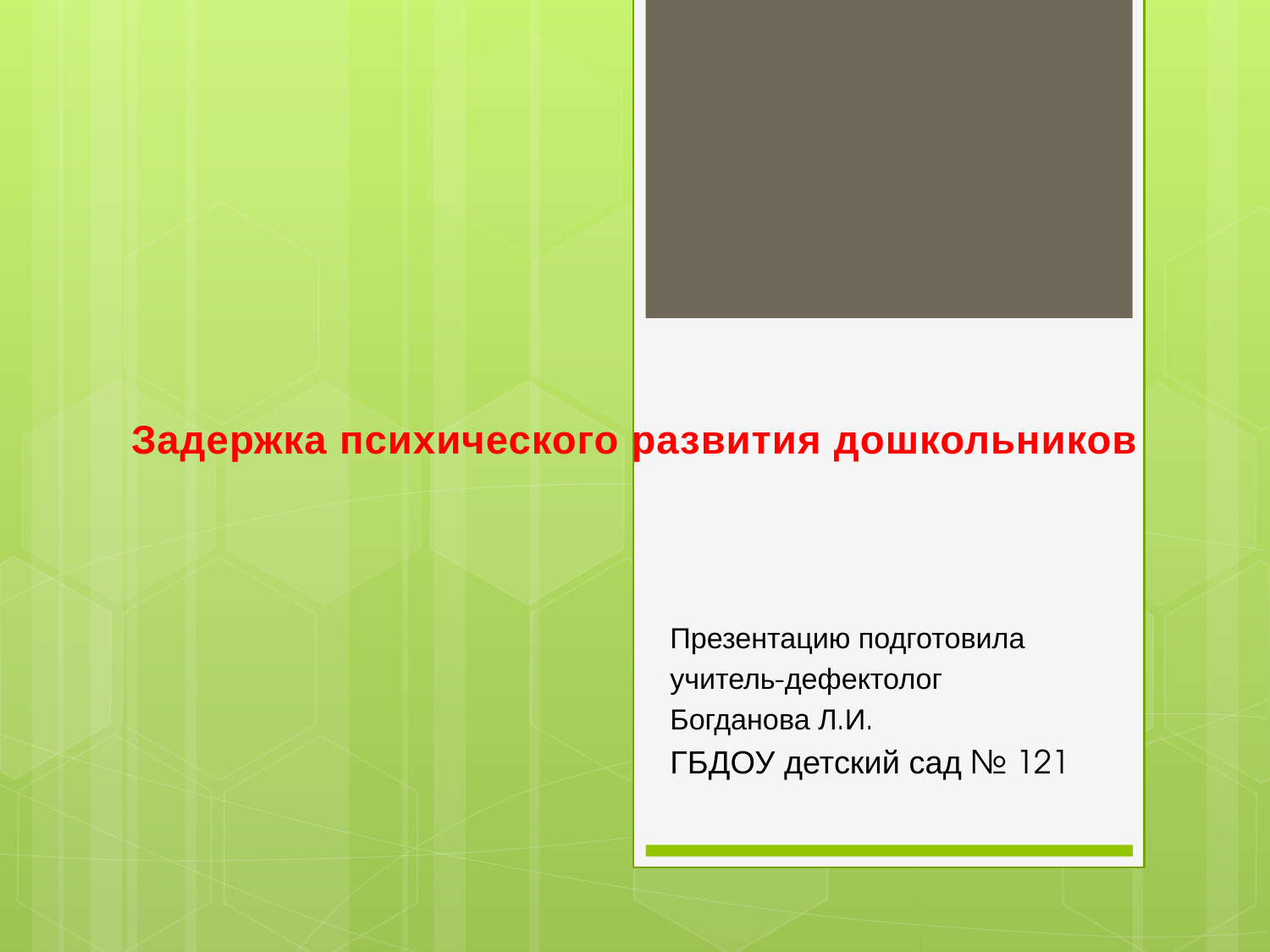

# Задержка психического развития дошкольников
Презентацию подготовила
учитель-дефектолог
Богданова Л.И.
ГБДОУ детский сад № 121